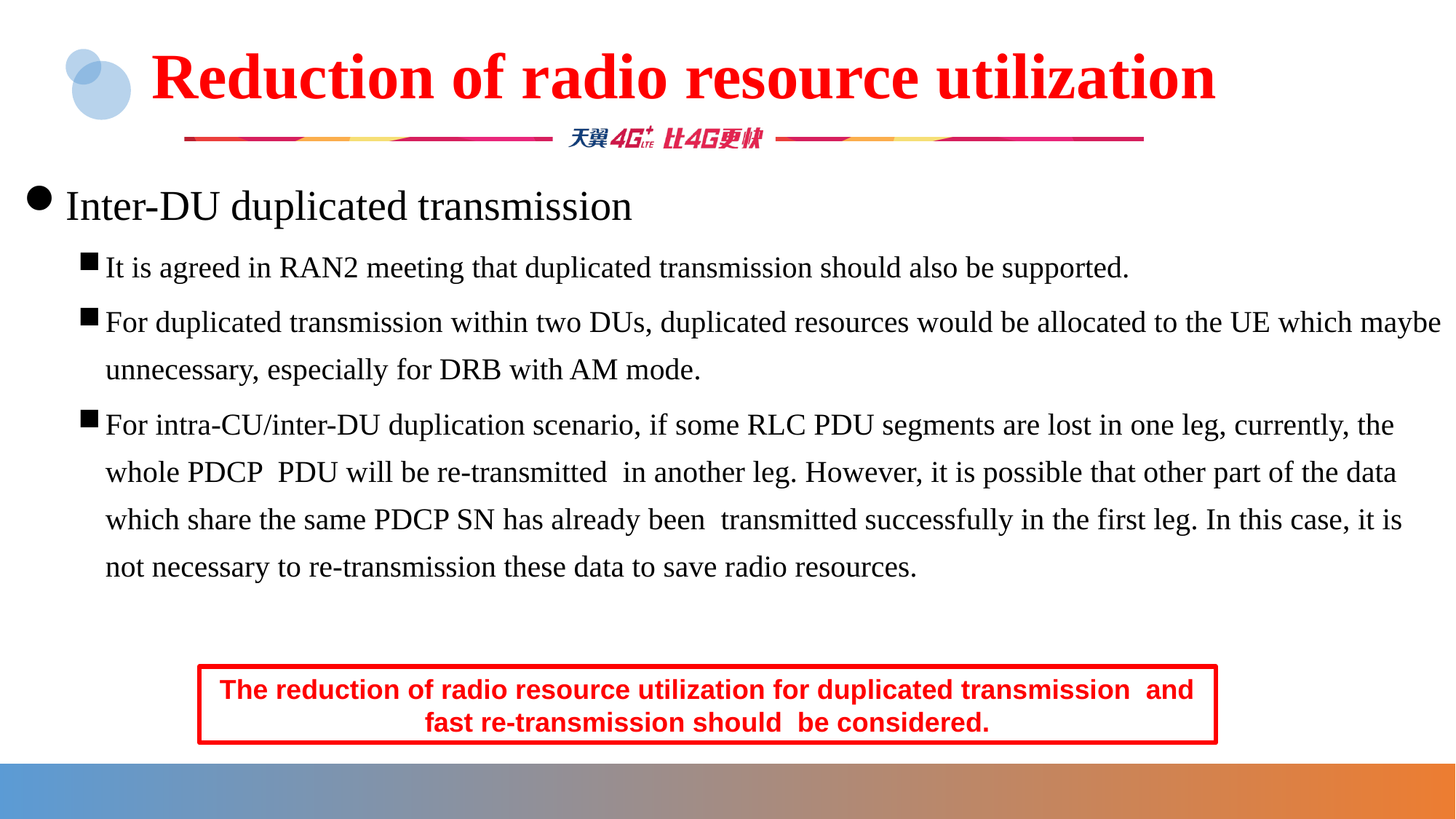

# Reduction of radio resource utilization
Inter-DU duplicated transmission
It is agreed in RAN2 meeting that duplicated transmission should also be supported.
For duplicated transmission within two DUs, duplicated resources would be allocated to the UE which maybe unnecessary, especially for DRB with AM mode.
For intra-CU/inter-DU duplication scenario, if some RLC PDU segments are lost in one leg, currently, the whole PDCP  PDU will be re-transmitted  in another leg. However, it is possible that other part of the data which share the same PDCP SN has already been  transmitted successfully in the first leg. In this case, it is not necessary to re-transmission these data to save radio resources.

The reduction of radio resource utilization for duplicated transmission  and fast re-transmission should  be considered.